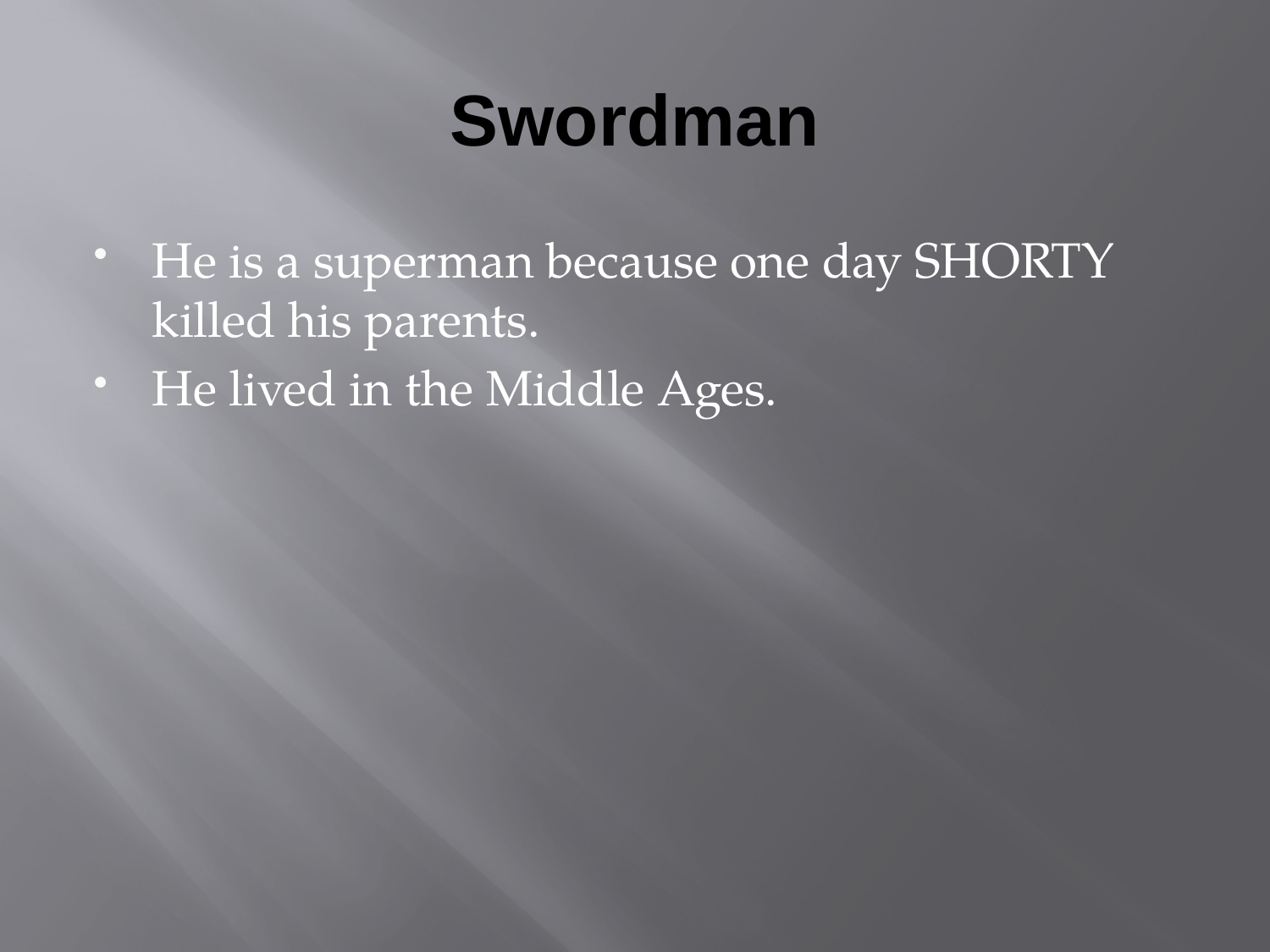

# Swordman
He is a superman because one day SHORTY killed his parents.
He lived in the Middle Ages.